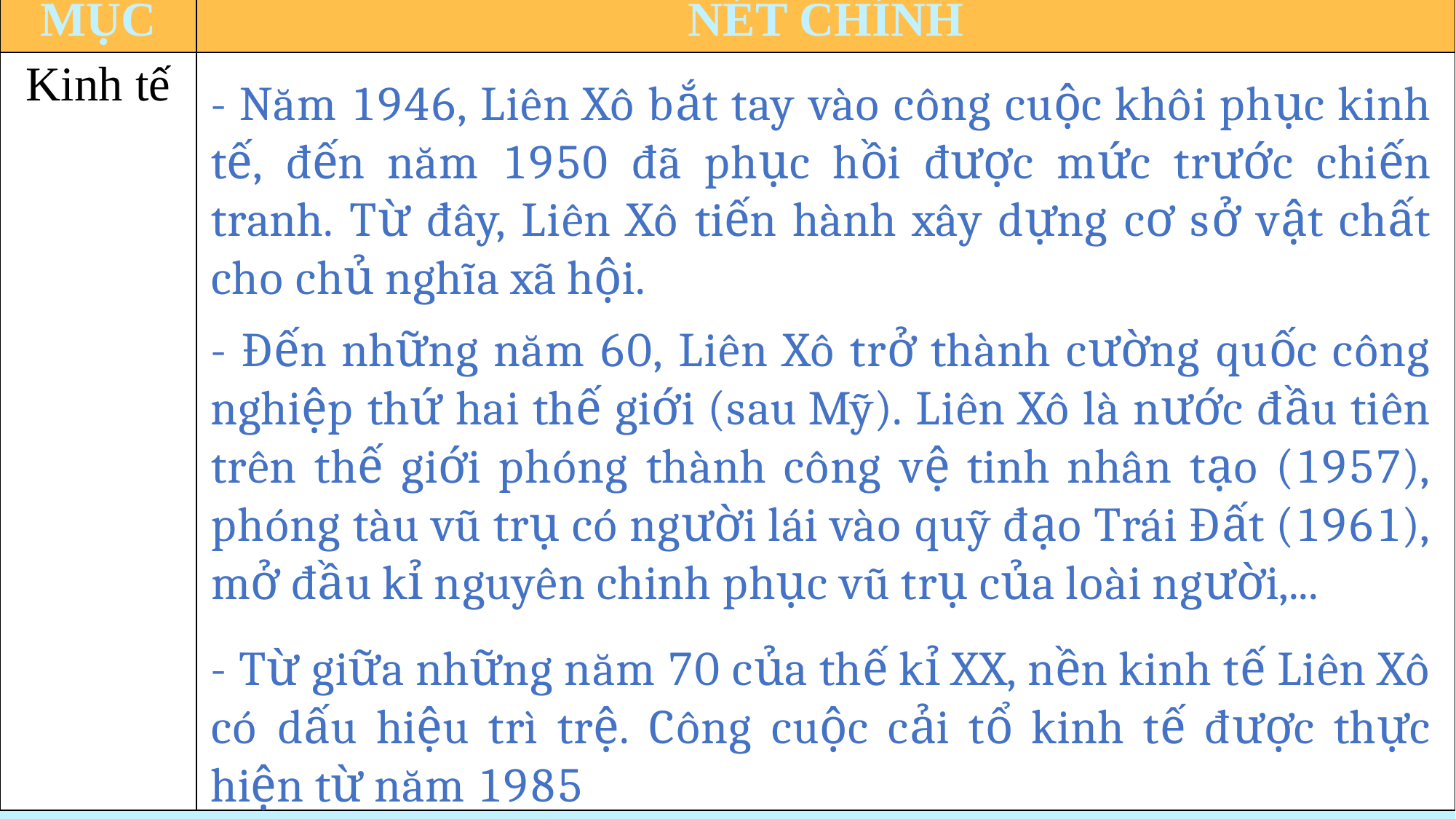

Quý thầy cô có nhu cầu về các bài giảng PowerPoint và giáo án word lịch sử từ khối 6-12.
Vui lòng liên hệ số điện thoại 0981457911 (cũng là số Zalo).
Ngoài ra còn hỗ trợ về SKKN, biện pháp thi GVG và thao giảng, chuyên đề.
Page: https://www.facebook.com/groups/baigianglichsu

| MỤC | NÉT CHÍNH |
| --- | --- |
| Kinh tế |  |
- Năm 1946, Liên Xô bắt tay vào công cuộc khôi phục kinh tế, đến năm 1950 đã phục hồi được mức trước chiến tranh. Từ đây, Liên Xô tiến hành xây dựng cơ sở vật chất cho chủ nghĩa xã hội.
- Đến những năm 60, Liên Xô trở thành cường quốc công nghiệp thứ hai thế giới (sau Mỹ). Liên Xô là nước đầu tiên trên thế giới phóng thành công vệ tinh nhân tạo (1957), phóng tàu vũ trụ có người lái vào quỹ đạo Trái Đất (1961), mở đầu kỉ nguyên chinh phục vũ trụ của loài người,...
- Từ giữa những năm 70 của thế kỉ XX, nền kinh tế Liên Xô có dấu hiệu trì trệ. Công cuộc cải tổ kinh tế được thực hiện từ năm 1985